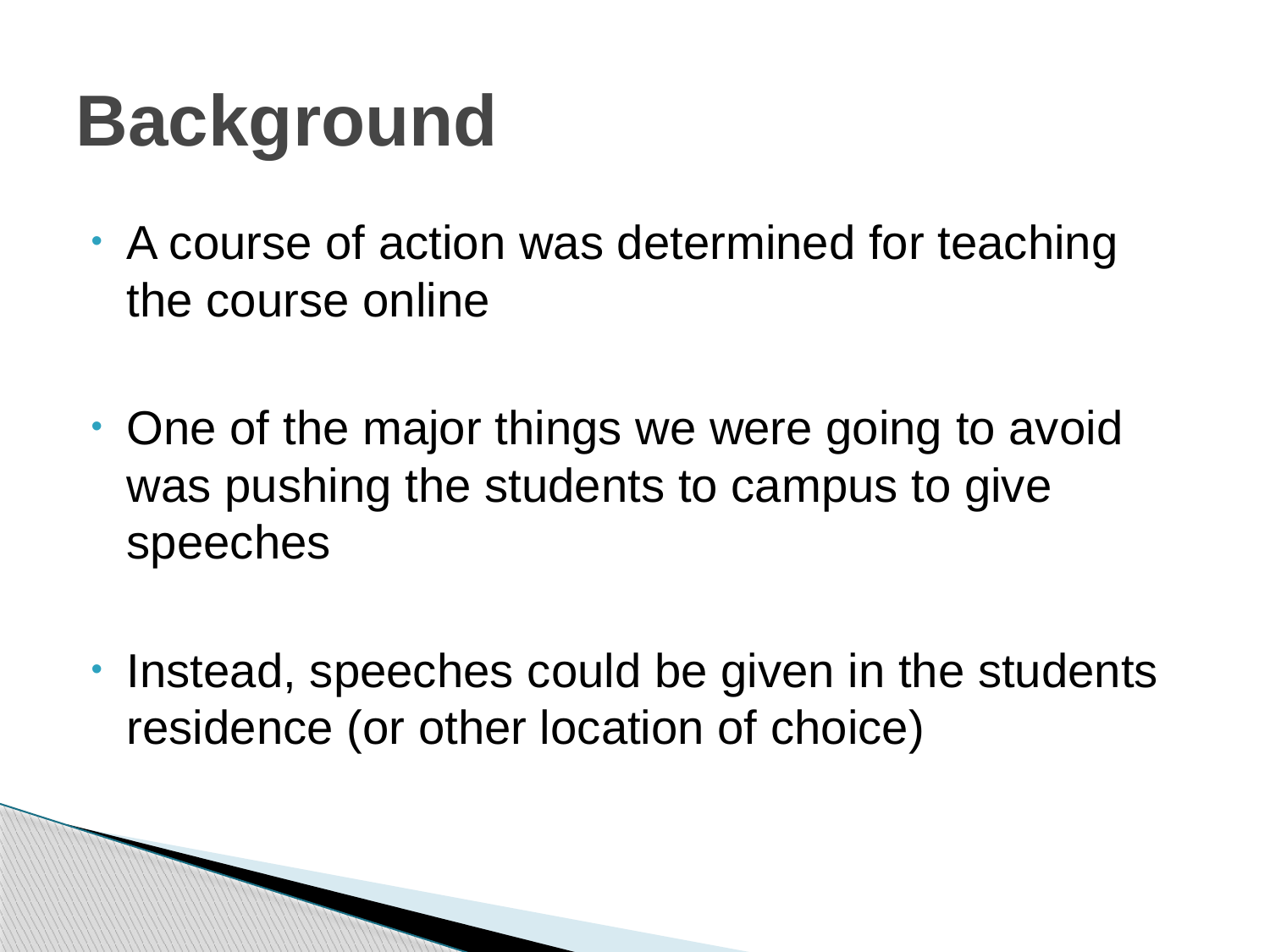

# Background
A course of action was determined for teaching the course online

One of the major things we were going to avoid was pushing the students to campus to give speeches

Instead, speeches could be given in the students residence (or other location of choice)